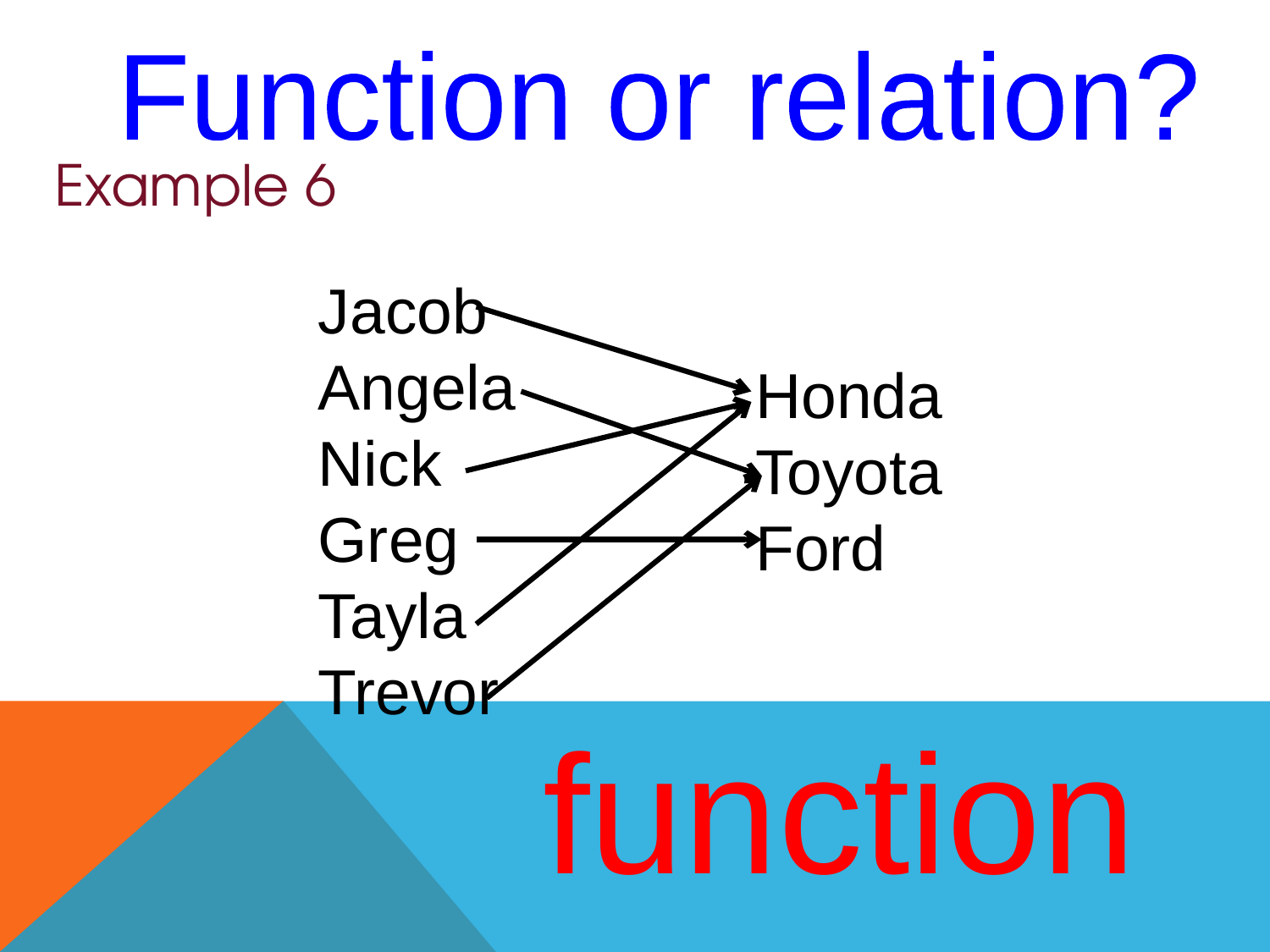

Function or relation?
Example 6
Jacob
Angela
Nick
Greg
Tayla
Trevor
Honda
Toyota
Ford
function